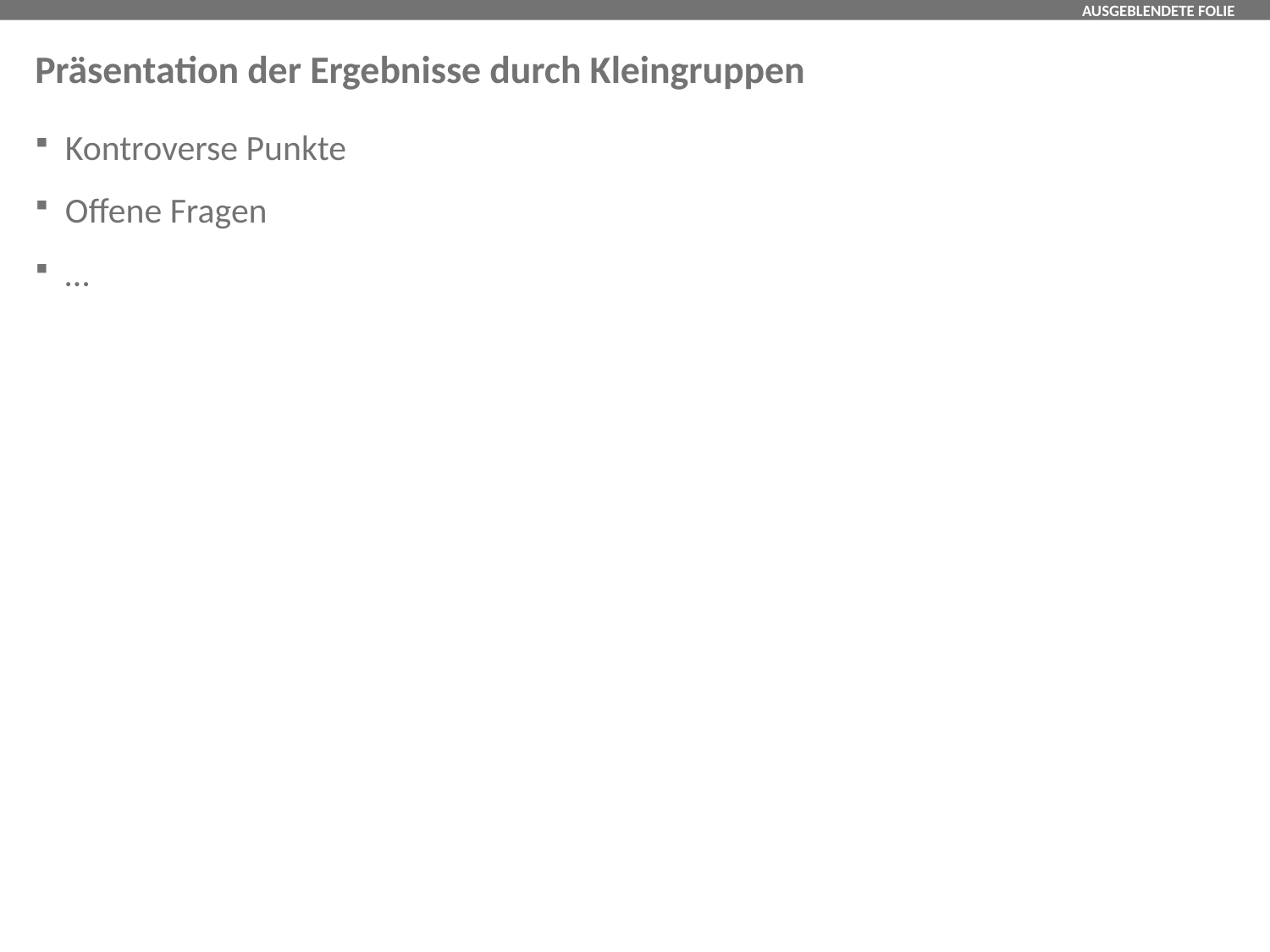

# Präsentation der Ergebnisse durch Kleingruppen
Kontroverse Punkte
Offene Fragen
…